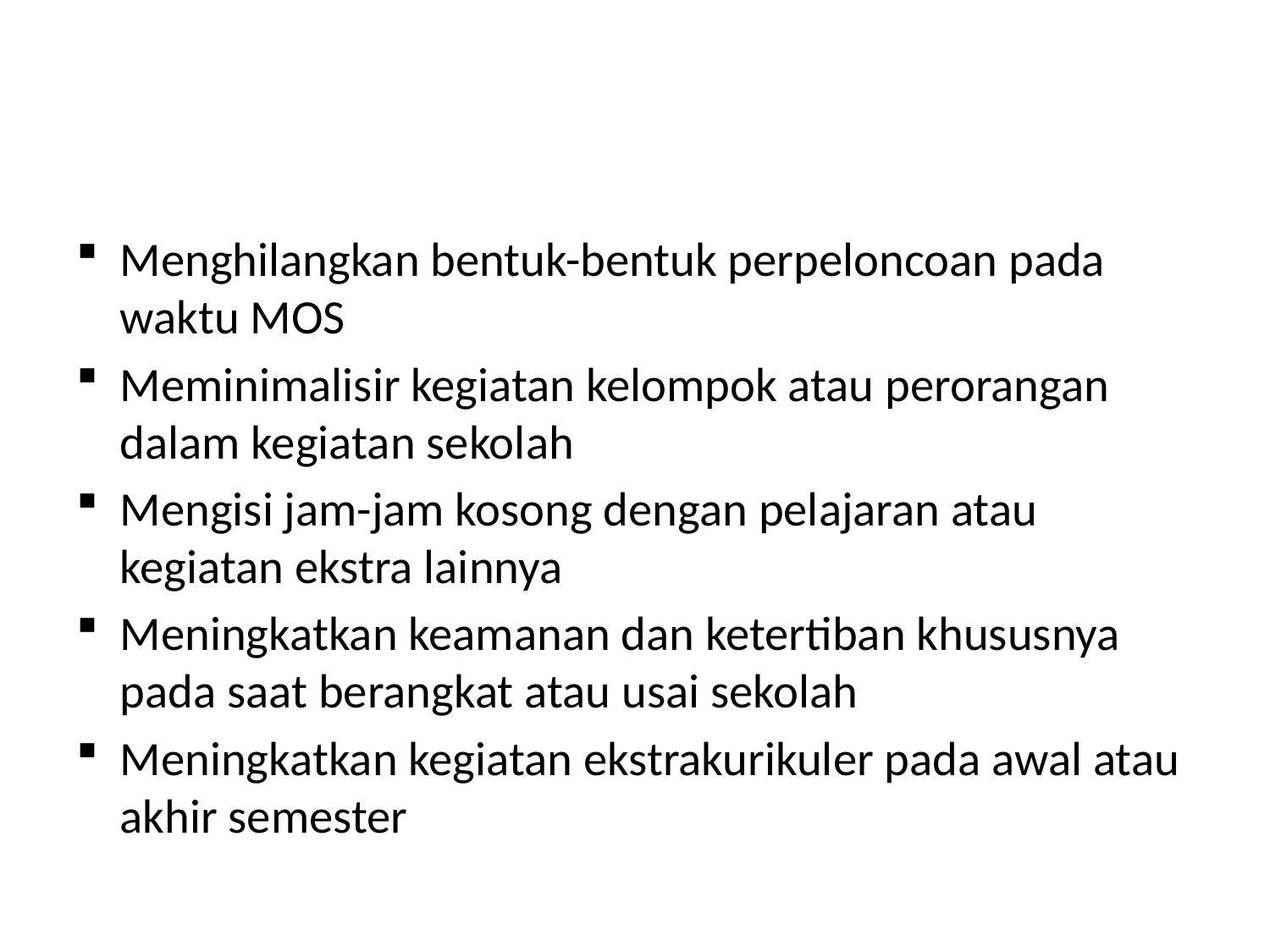

Menghilangkan bentuk-bentuk perpeloncoan pada waktu MOS
Meminimalisir kegiatan kelompok atau perorangan dalam kegiatan sekolah
Mengisi jam-jam kosong dengan pelajaran atau kegiatan ekstra lainnya
Meningkatkan keamanan dan ketertiban khususnya pada saat berangkat atau usai sekolah
Meningkatkan kegiatan ekstrakurikuler pada awal atau akhir semester